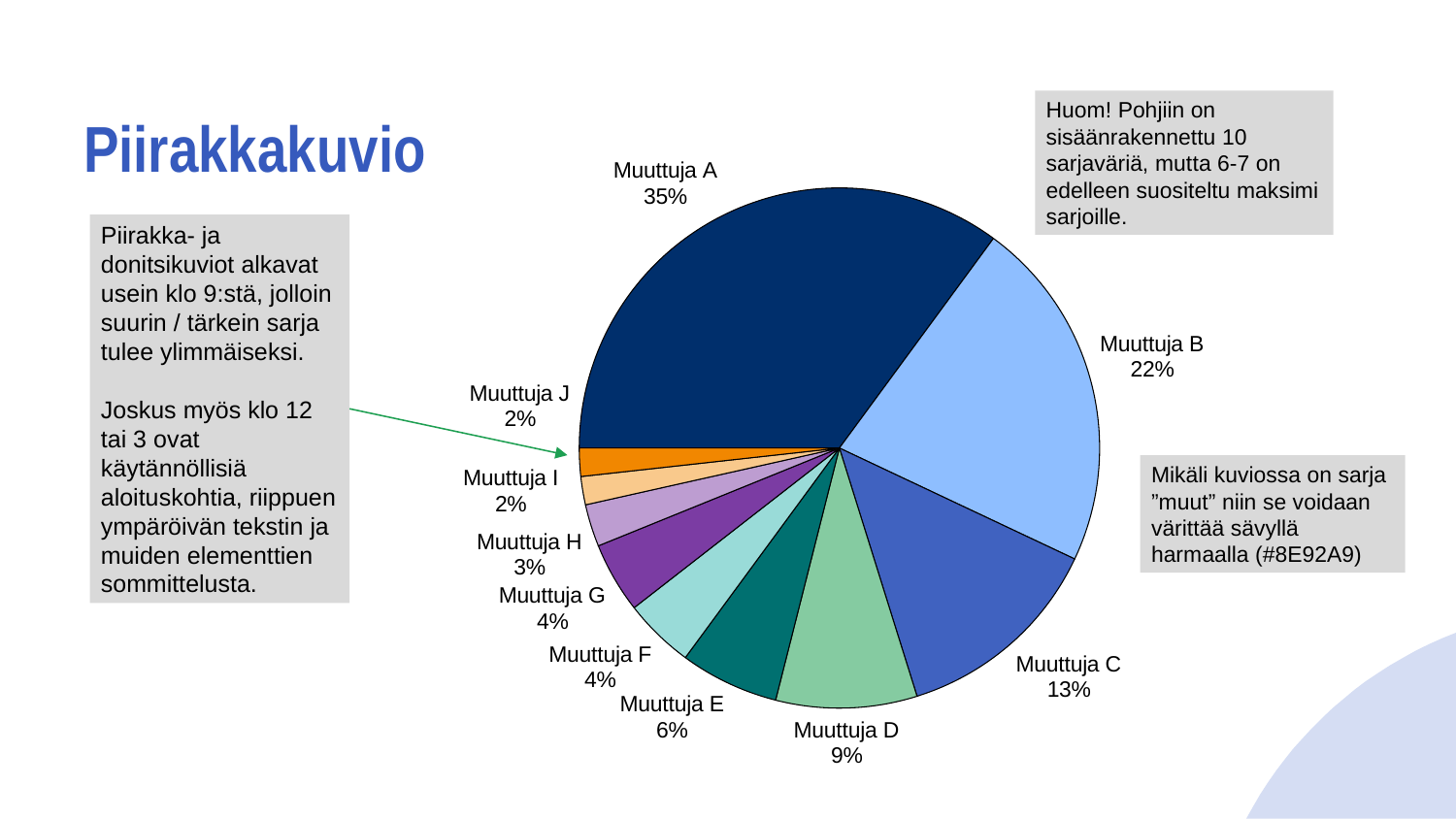

# Piirakkakuvio
Huom! Pohjiin on sisäänrakennettu 10 sarjaväriä, mutta 6-7 on edelleen suositeltu maksimi sarjoille.

### Chart

| Category |  |
|---|---|
| Muuttuja A | 40.0 |
| Muuttuja B | 25.0 |
| Muuttuja C | 15.0 |
| Muuttuja D | 10.0 |
| Muuttuja E | 7.0 |
| Muuttuja F | 5.0 |
| Muuttuja G | 5.0 |
| Muuttuja H | 3.0 |
| Muuttuja I | 2.0 |
| Muuttuja J | 2.0 |
Piirakka- ja donitsikuviot alkavat usein klo 9:stä, jolloin suurin / tärkein sarja tulee ylimmäiseksi.

Joskus myös klo 12 tai 3 ovat käytännöllisiä aloituskohtia, riippuen ympäröivän tekstin ja muiden elementtien sommittelusta.
Mikäli kuviossa on sarja ”muut” niin se voidaan värittää sävyllä harmaalla (#8E92A9)